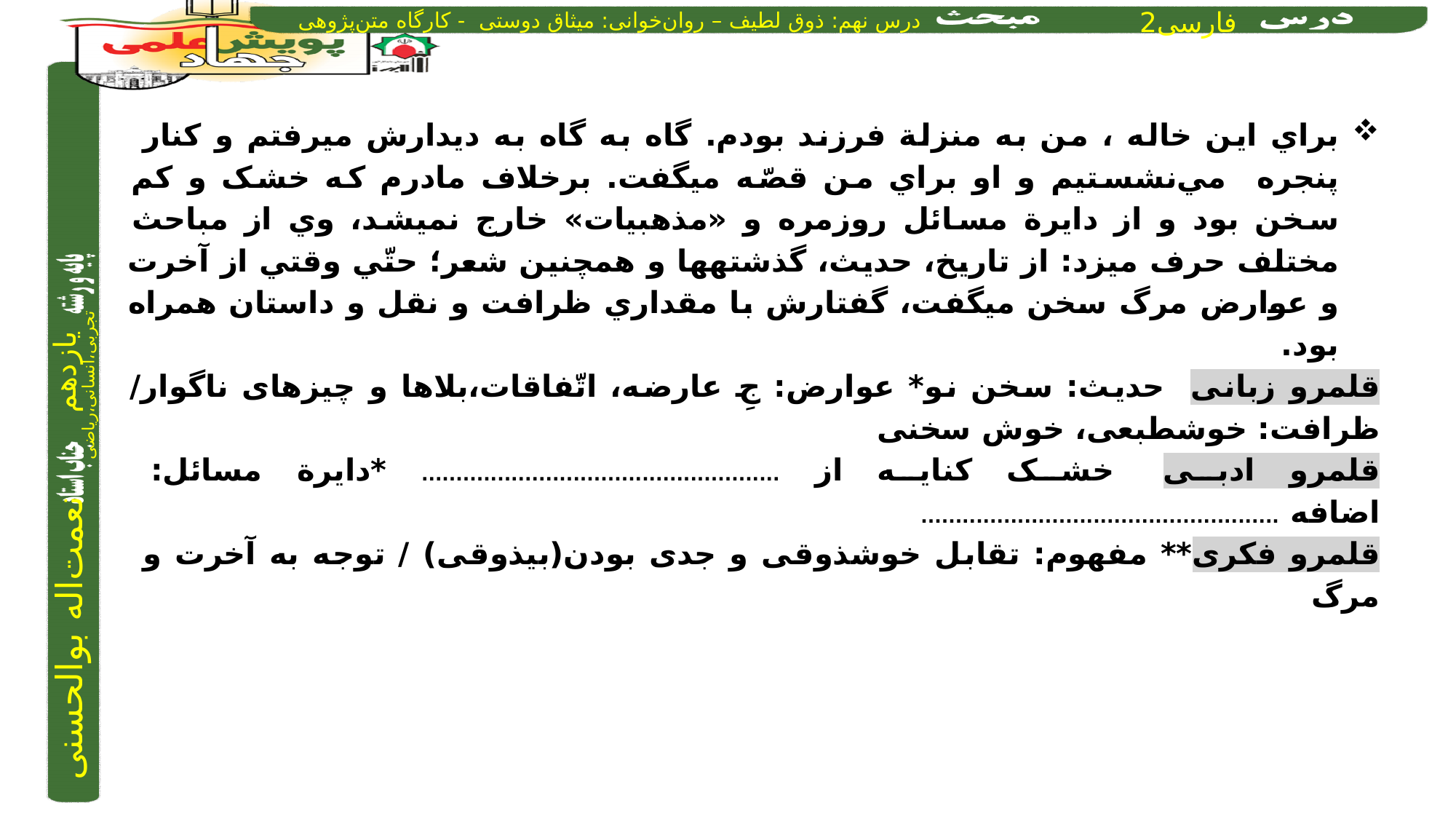

براي اين خاله ، من به منزلة فرزند بودم. گاه به­ گاه به ديدارش مي­رفتم و كنار  پنجره  مي‌نشستیم و او براي من قصّه مي­گفت. برخلاف مادرم كه خشک و كم سخن بود و از دايرة مسائل روزمره و «مذهبیات» خارج نمي­شد، وي از مباحث مختلف حرف مي­زد: از تاريخ، حديث، گذشته­ها و همچنین شعر؛ حتّي وقتي از آخرت و عوارض مرگ سخن مي­گفت، گفتارش با مقداري ظرافت و نقل و داستان همراه بود.
قلمرو زبانی 	 حدیث: سخن نو* عوارض: جِ عارضه، اتّفاقات،بلاها و چیزهای ناگوار/ ظرافت: خوش­طبعی، خوش سخنی
قلمرو ادبی		خشک کنایه از .................................................... *دایرة مسائل: اضافه ....................................................
قلمرو فکری	** مفهوم: تقابل خوش­ذوقی و جدی بودن(بی­ذوقی) / توجه به آخرت و  مرگ